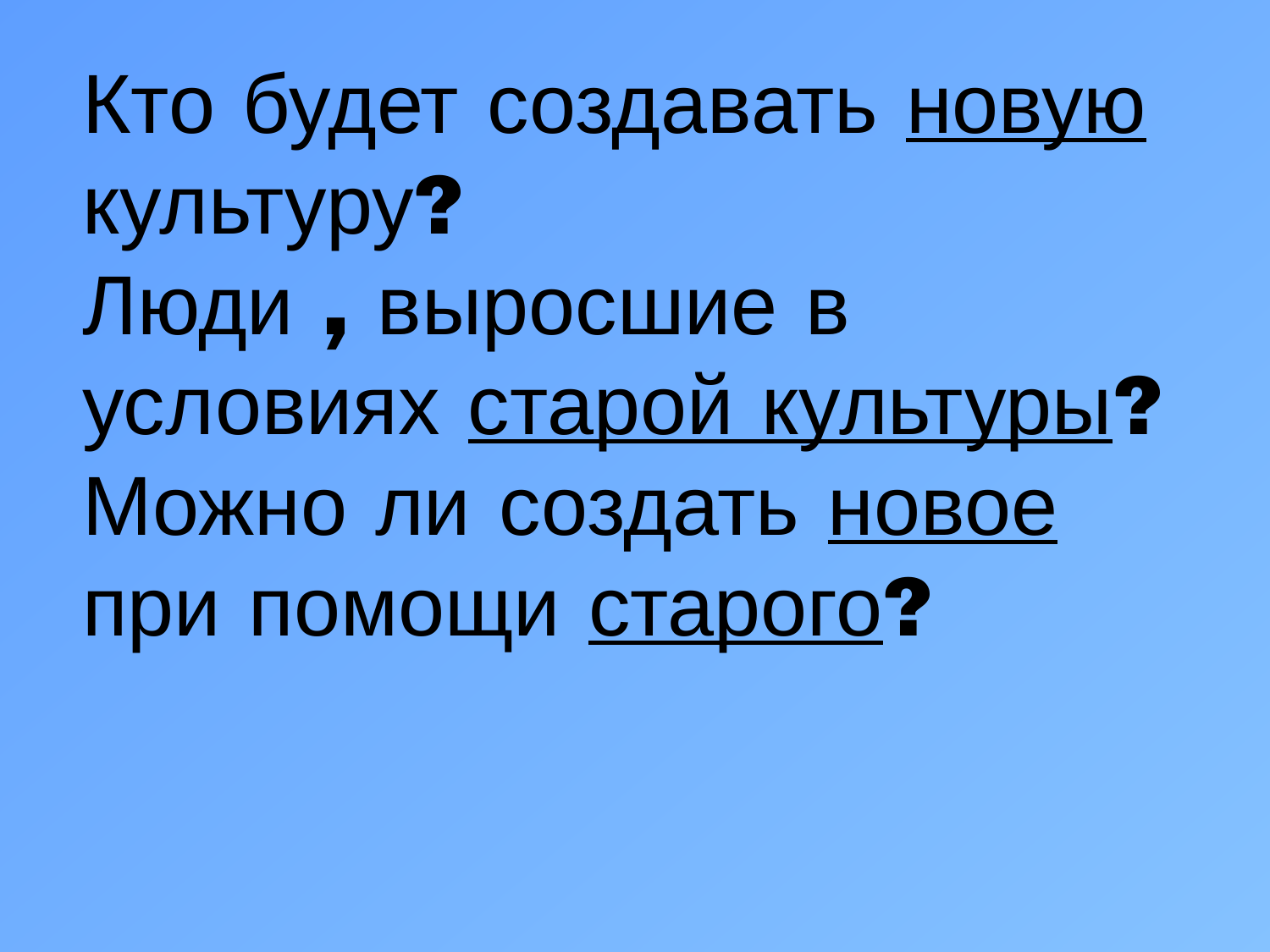

# Кто будет создавать новую культуру? Люди , выросшие в условиях старой культуры? Можно ли создать новое при помощи старого?